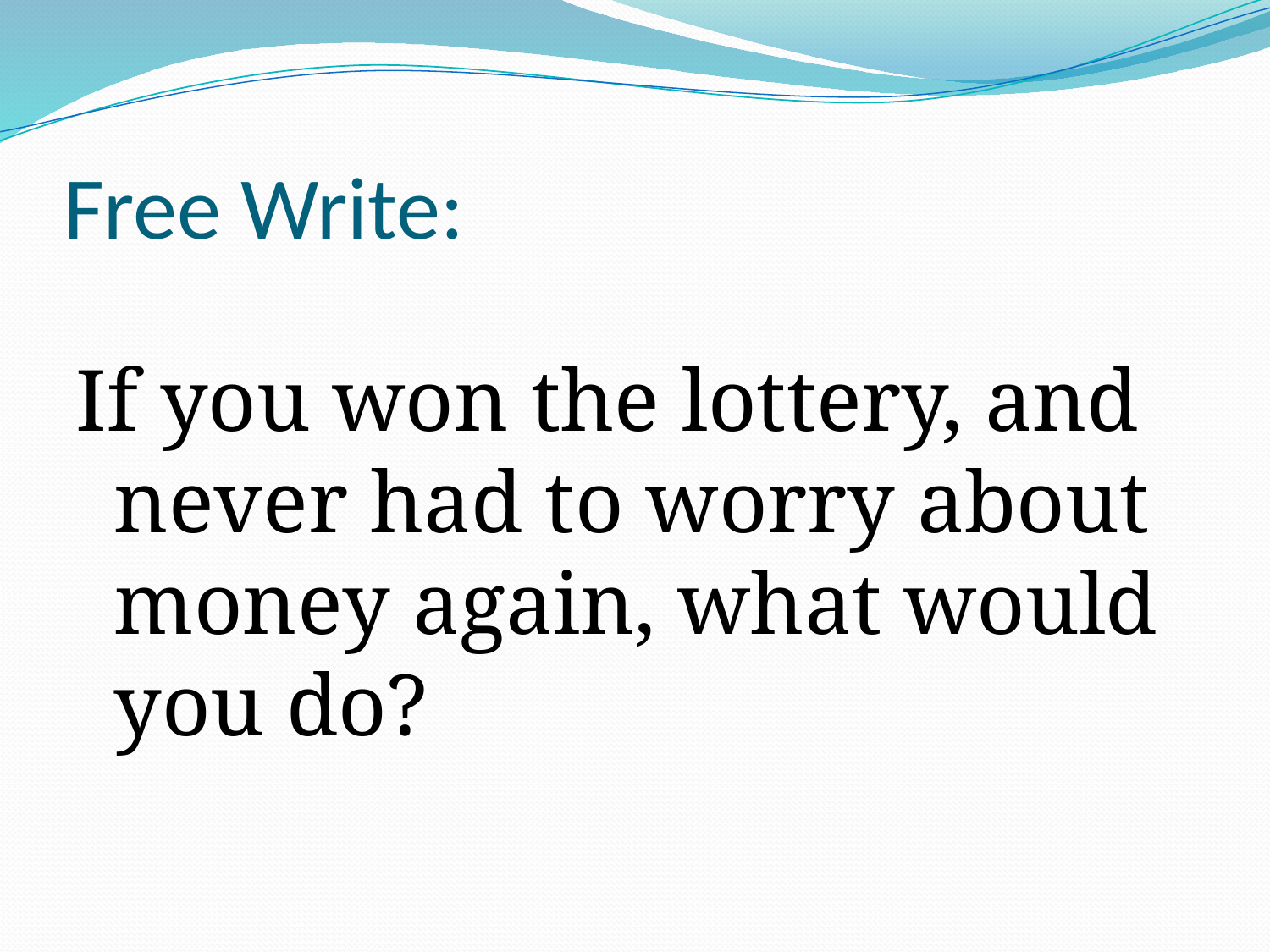

# Free Write:

If you won the lottery, and never had to worry about money again, what would you do?